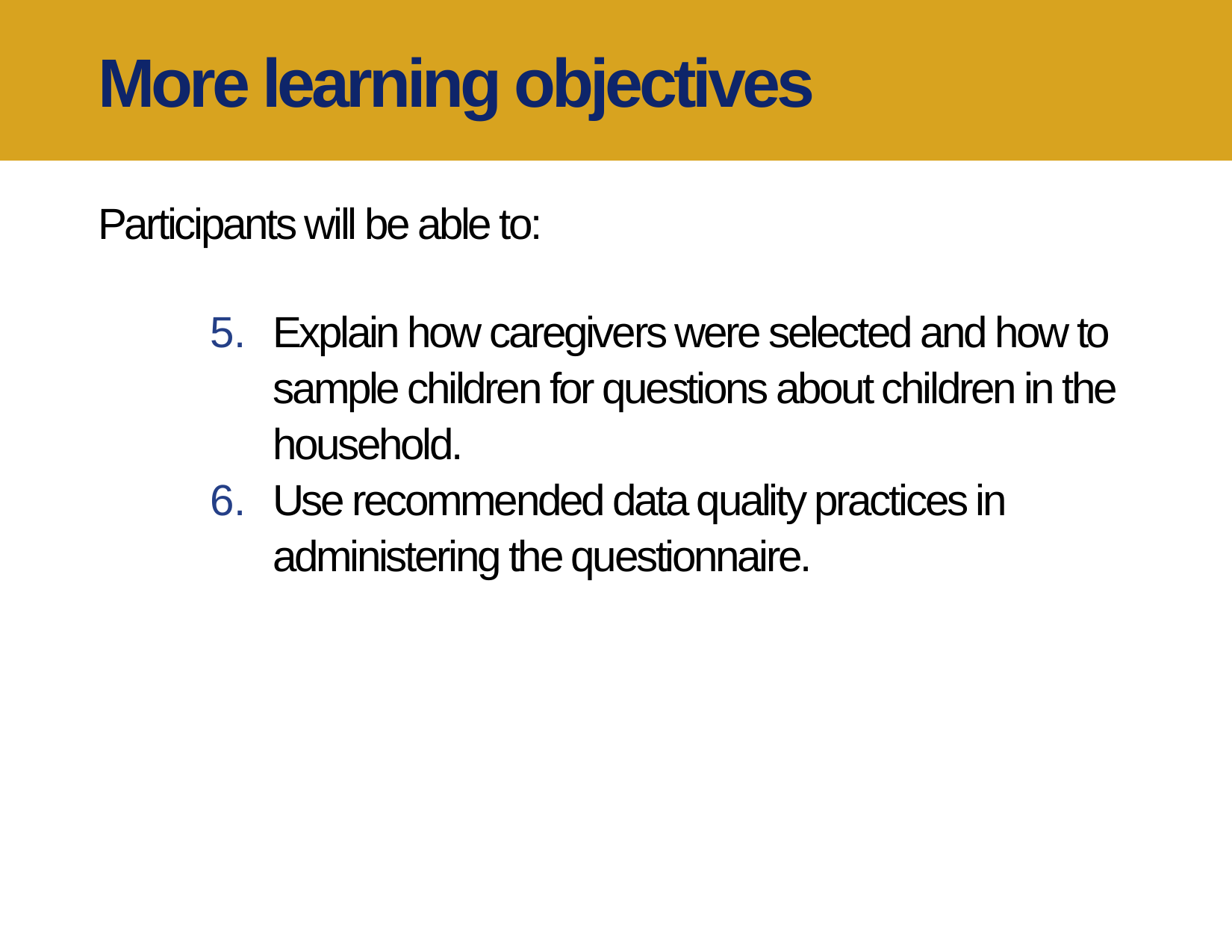

More learning objectives
Participants will be able to:

Explain how caregivers were selected and how to sample children for questions about children in the household.
Use recommended data quality practices in administering the questionnaire.